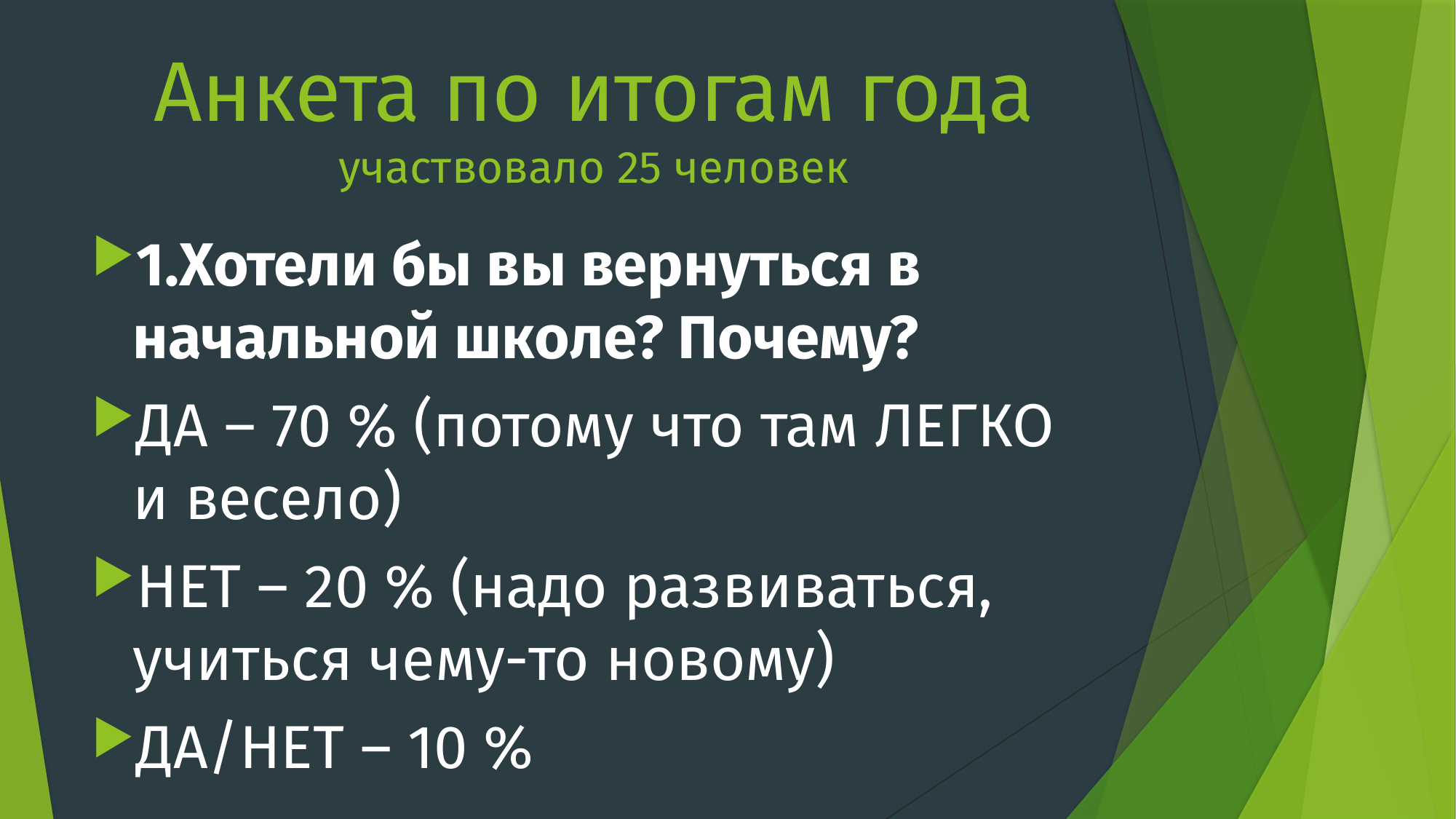

# Анкета по итогам года участвовало 25 человек
1.Хотели бы вы вернуться в начальной школе? Почему?
ДА – 70 % (потому что там ЛЕГКО и весело)
НЕТ – 20 % (надо развиваться, учиться чему-то новому)
ДА/НЕТ – 10 %